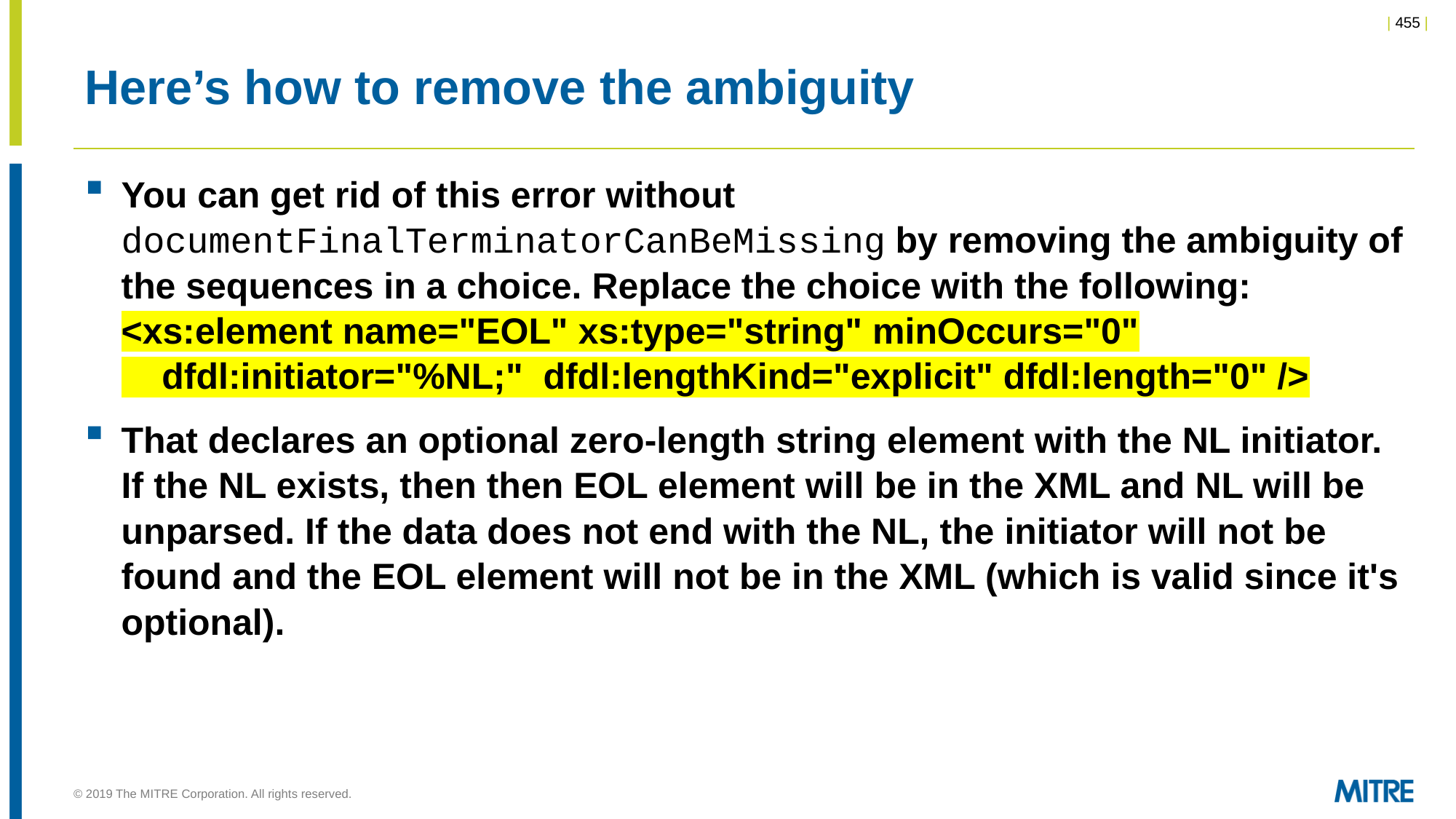

# Here’s how to remove the ambiguity
You can get rid of this error without documentFinalTerminatorCanBeMissing by removing the ambiguity of the sequences in a choice. Replace the choice with the following:
<xs:element name="EOL" xs:type="string" minOccurs="0"
    dfdl:initiator="%NL;"  dfdl:lengthKind="explicit" dfdl:length="0" />
That declares an optional zero-length string element with the NL initiator. If the NL exists, then then EOL element will be in the XML and NL will be unparsed. If the data does not end with the NL, the initiator will not be found and the EOL element will not be in the XML (which is valid since it's optional).

© 2019 The MITRE Corporation. All rights reserved.